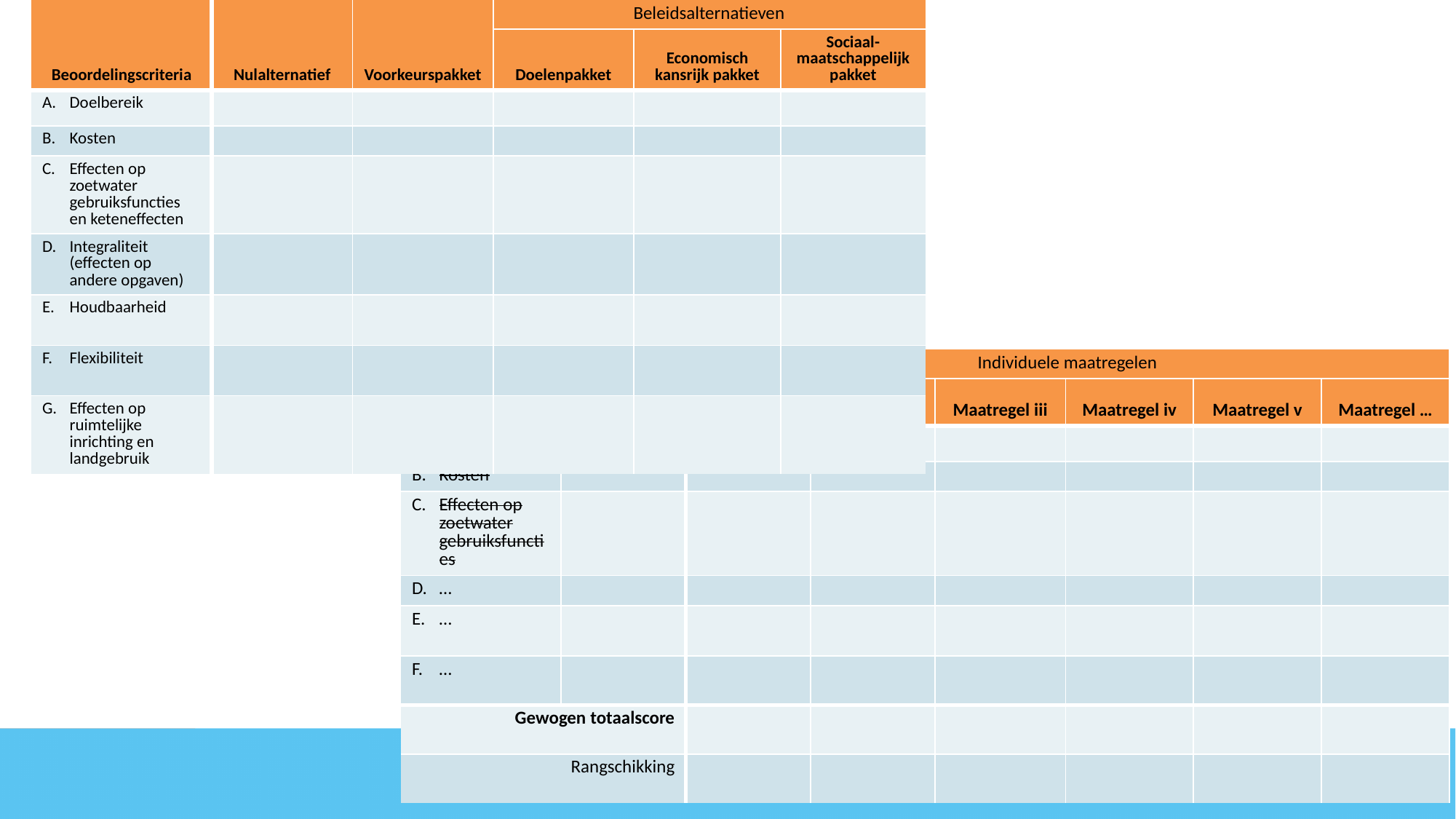

| Beoordelingscriteria | Nulalternatief | Voorkeurspakket | Beleidsalternatieven |  |  |
| --- | --- | --- | --- | --- | --- |
|  |  |  | Doelenpakket | Economisch kansrijk pakket | Sociaal-maatschappelijk pakket |
| Doelbereik |  |  |  |  |  |
| Kosten |  |  |  |  |  |
| Effecten op zoetwater gebruiksfuncties en keteneffecten |  |  |  |  |  |
| Integraliteit (effecten op andere opgaven) |  |  |  |  |  |
| Houdbaarheid |  |  |  |  |  |
| Flexibiliteit |  |  |  |  |  |
| Effecten op ruimtelijke inrichting en landgebruik |  |  |  |  |  |
| Beoordelings-criteria | Weging | Individuele maatregelen |  |  |  |  |  |
| --- | --- | --- | --- | --- | --- | --- | --- |
|  |  | Maatregel i | Maatregel ii | Maatregel iii | Maatregel iv | Maatregel v | Maatregel … |
| Doelbereik |  |  |  |  |  |  |  |
| Kosten |  |  |  |  |  |  |  |
| Effecten op zoetwater gebruiksfuncties |  |  |  |  |  |  |  |
| … |  |  |  |  |  |  |  |
| … |  |  |  |  |  |  |  |
| … |  |  |  |  |  |  |  |
| Gewogen totaalscore |  |  |  |  |  |  |  |
| Rangschikking |  |  |  |  |  |  |  |